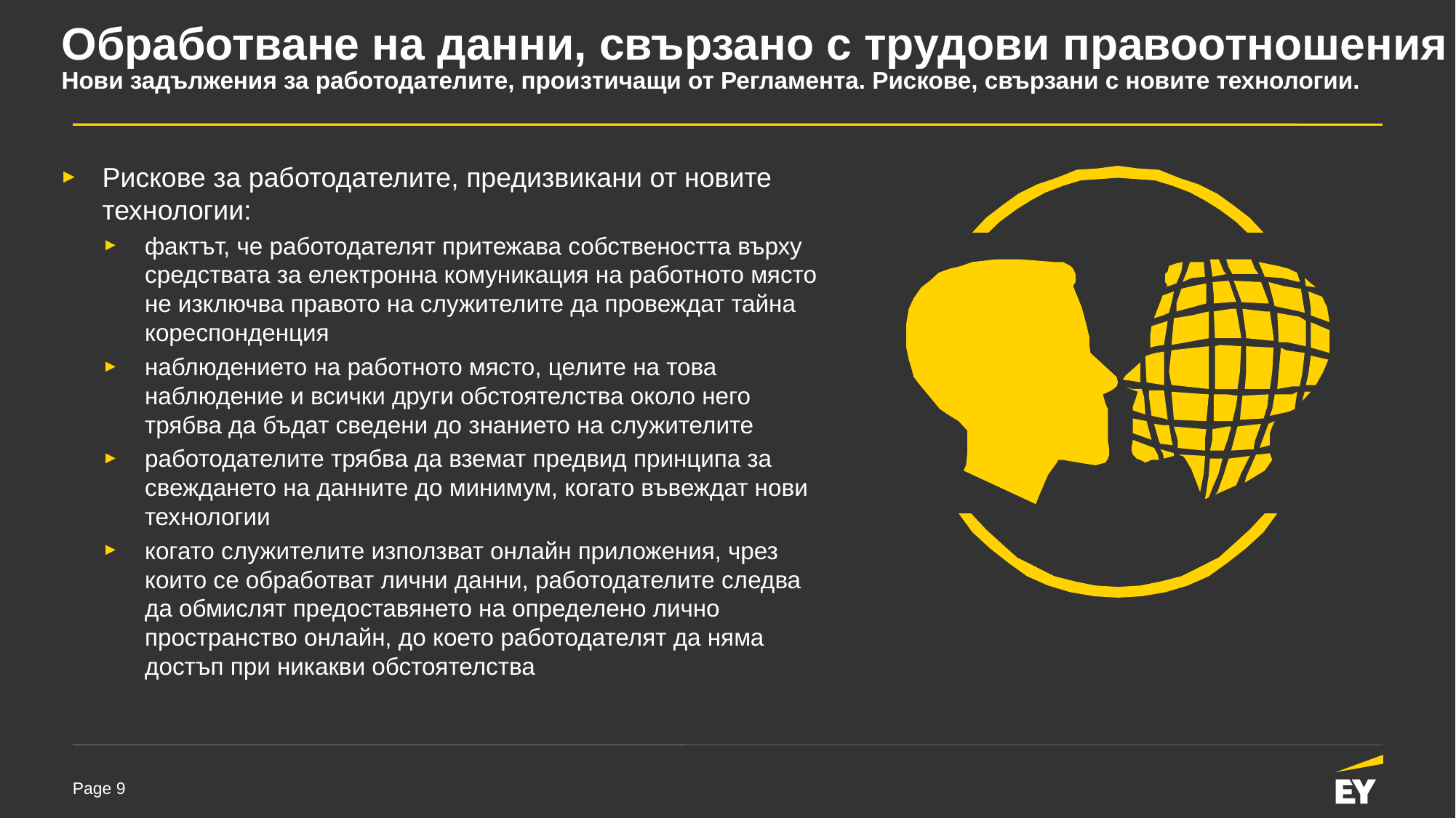

# Обработване на данни, свързано с трудови правоотношения Нови задължения за работодателите, произтичащи от Регламента. Рискове, свързани с новите технологии.
Рискове за работодателите, предизвикани от новите технологии:
фактът, че работодателят притежава собствеността върху средствата за електронна комуникация на работното място не изключва правото на служителите да провеждат тайна кореспонденция
наблюдението на работното място, целите на това наблюдение и всички други обстоятелства около него трябва да бъдат сведени до знанието на служителите
работодателите трябва да вземат предвид принципа за свеждането на данните до минимум, когато въвеждат нови технологии
когато служителите използват онлайн приложения, чрез които се обработват лични данни, работодателите следва да обмислят предоставянето на определено лично пространство онлайн, до което работодателят да няма достъп при никакви обстоятелства